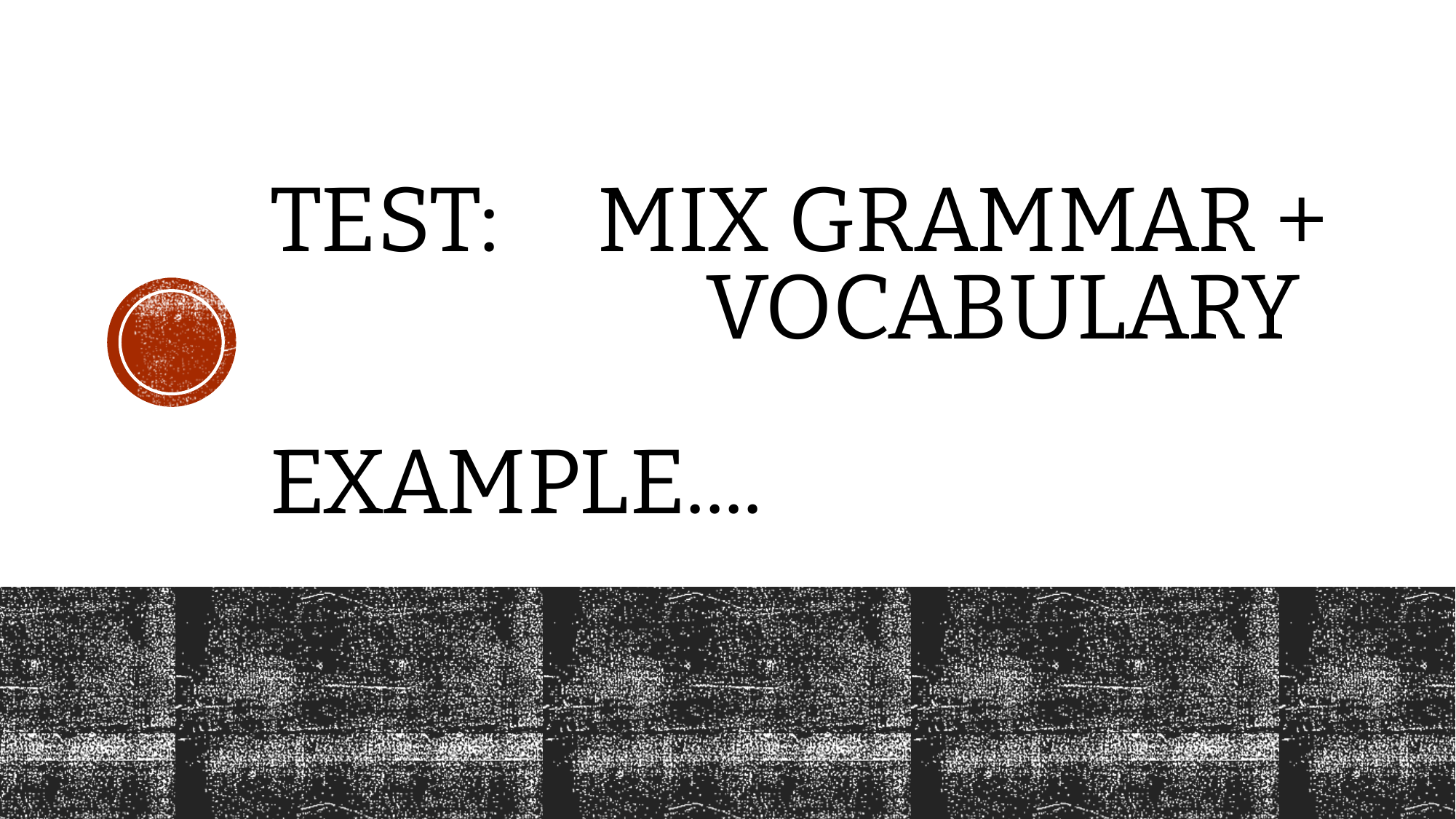

# Test: 	mix grammar + 				vocabulary Example....